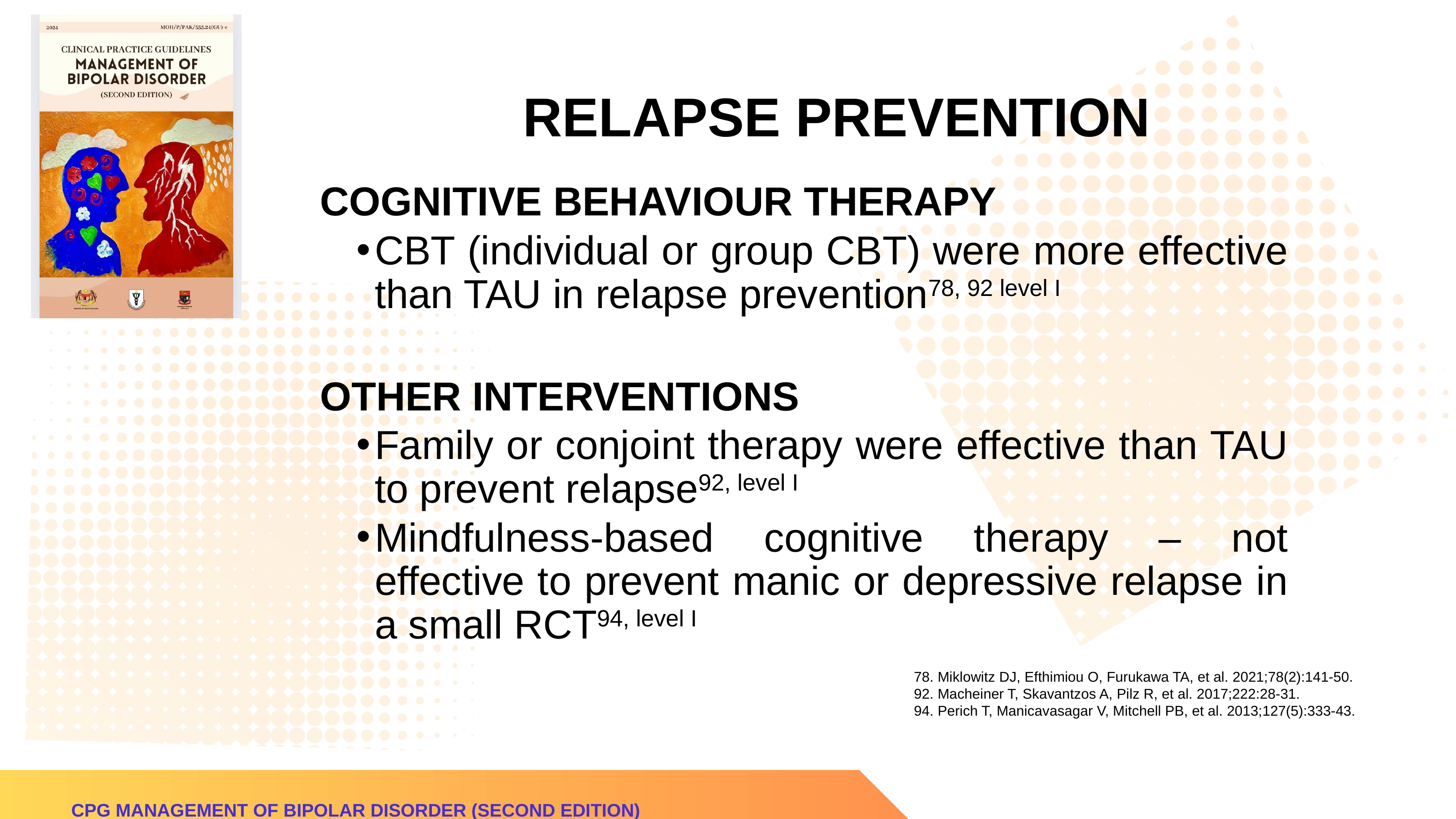

RELAPSE PREVENTION

COGNITIVE BEHAVIOUR THERAPY
CBT (individual or group CBT) were more effective than TAU in relapse prevention78, 92 level I

OTHER INTERVENTIONS
Family or conjoint therapy were effective than TAU to prevent relapse92, level I
Mindfulness-based cognitive therapy – not effective to prevent manic or depressive relapse in a small RCT94, level I

78. Miklowitz DJ, Efthimiou O, Furukawa TA, et al. 2021;78(2):141-50.
92. Macheiner T, Skavantzos A, Pilz R, et al. 2017;222:28-31.
94. Perich T, Manicavasagar V, Mitchell PB, et al. 2013;127(5):333-43.

CPG MANAGEMENT OF BIPOLAR DISORDER (SECOND EDITION)